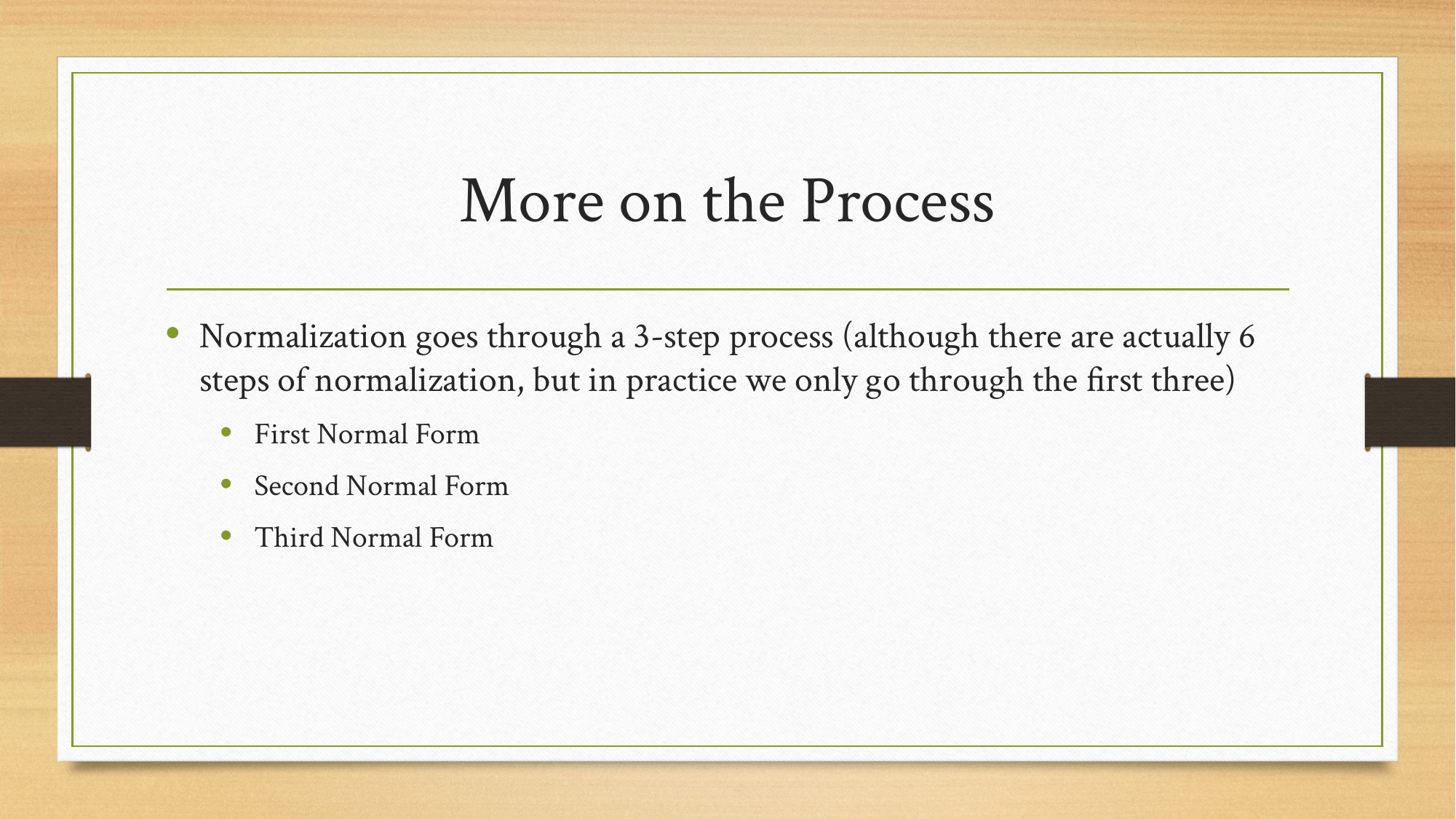

# More on the Process
Normalization goes through a 3-step process (although there are actually 6 steps of normalization, but in practice we only go through the first three)
First Normal Form
Second Normal Form
Third Normal Form